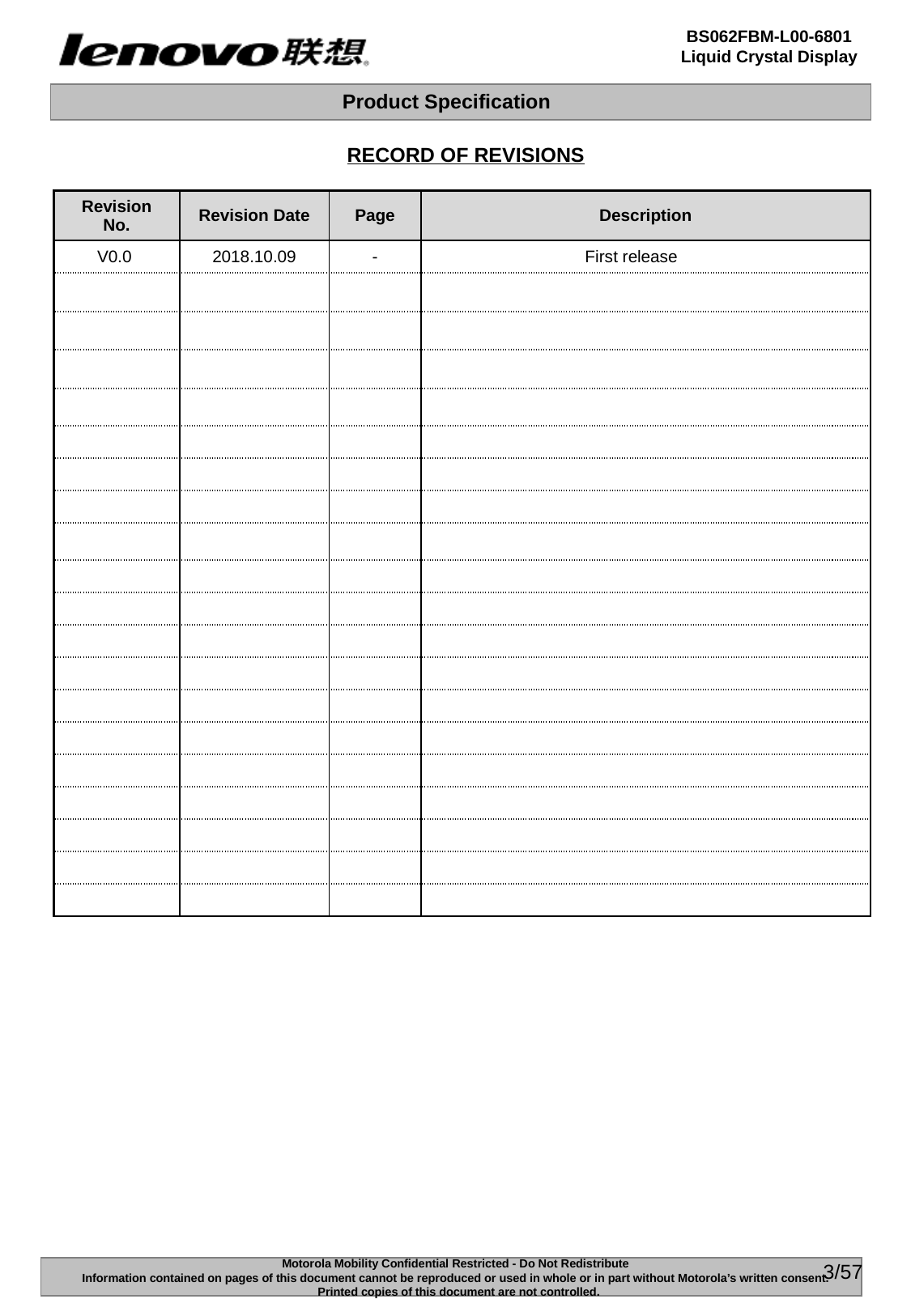

RECORD OF REVISIONS
| Revision No. | Revision Date | Page | Description |
| --- | --- | --- | --- |
| V0.0 | 2018.10.09 | - | First release |
|  |  |  |  |
|  |  |  |  |
|  |  |  |  |
|  |  |  |  |
|  |  |  |  |
|  |  |  |  |
|  |  |  |  |
|  |  |  |  |
|  |  |  |  |
|  |  |  |  |
|  |  |  |  |
|  |  |  |  |
|  |  |  |  |
|  |  |  |  |
|  |  |  |  |
|  |  |  |  |
|  |  |  |  |
|  |  |  |  |
|  |  |  |  |
3/57